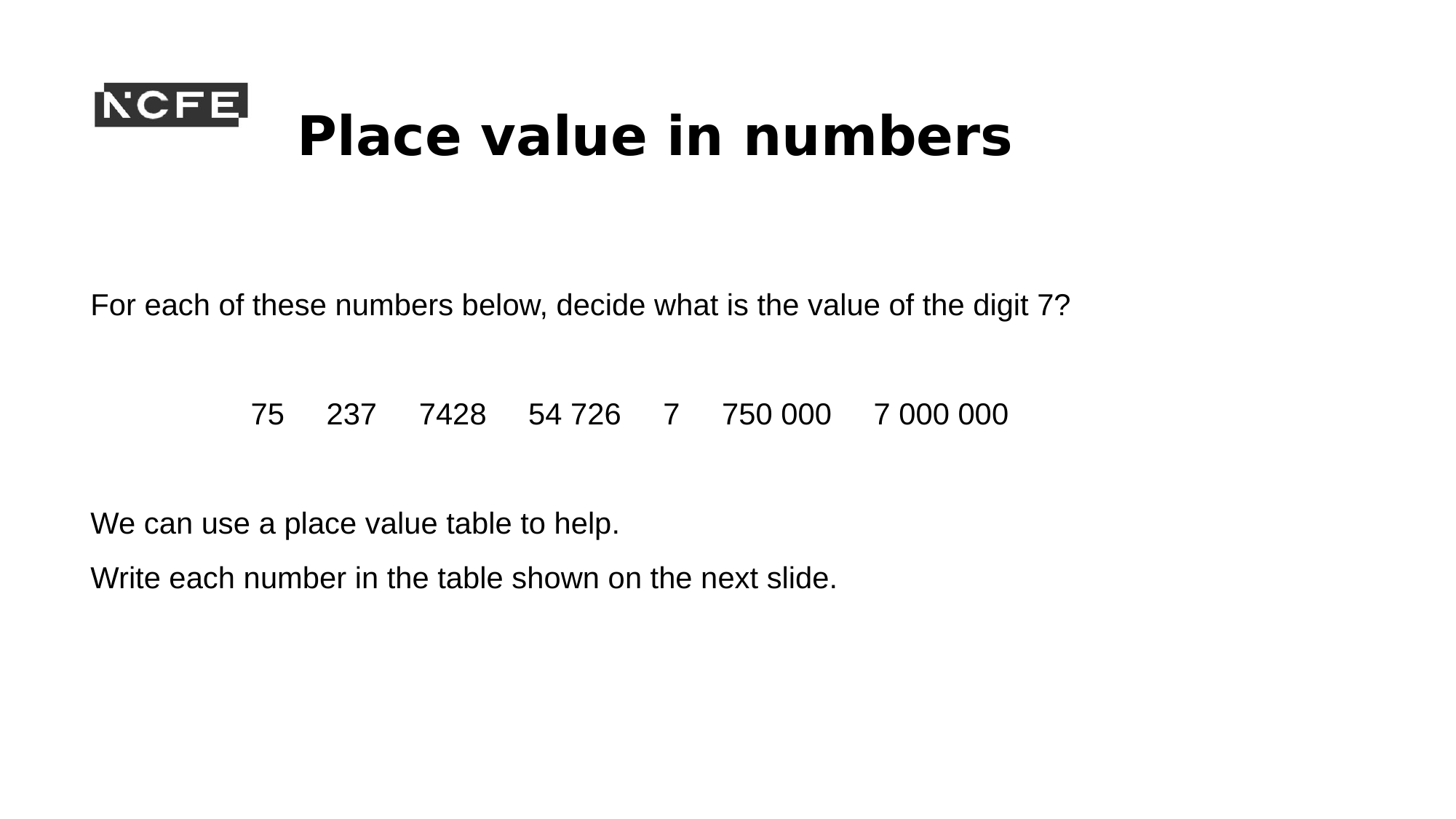

Place value in numbers
For each of these numbers below, decide what is the value of the digit 7?

75     237     7428     54 726     7     750 000     7 000 000

We can use a place value table to help.
Write each number in the table shown on the next slide.